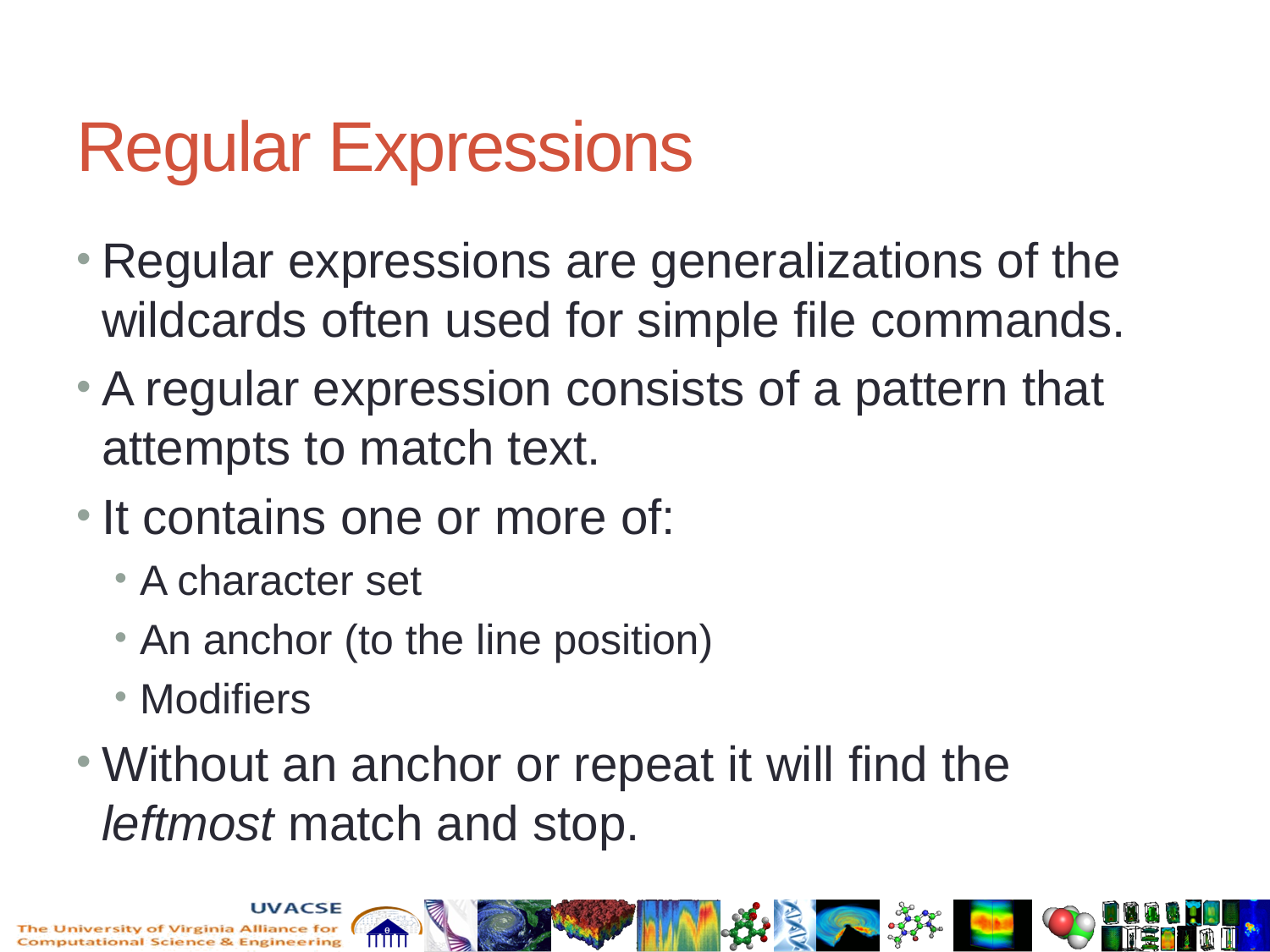

# Regular Expressions
Regular expressions are generalizations of the wildcards often used for simple file commands.
A regular expression consists of a pattern that attempts to match text.
It contains one or more of:
A character set
An anchor (to the line position)
Modifiers
Without an anchor or repeat it will find the leftmost match and stop.